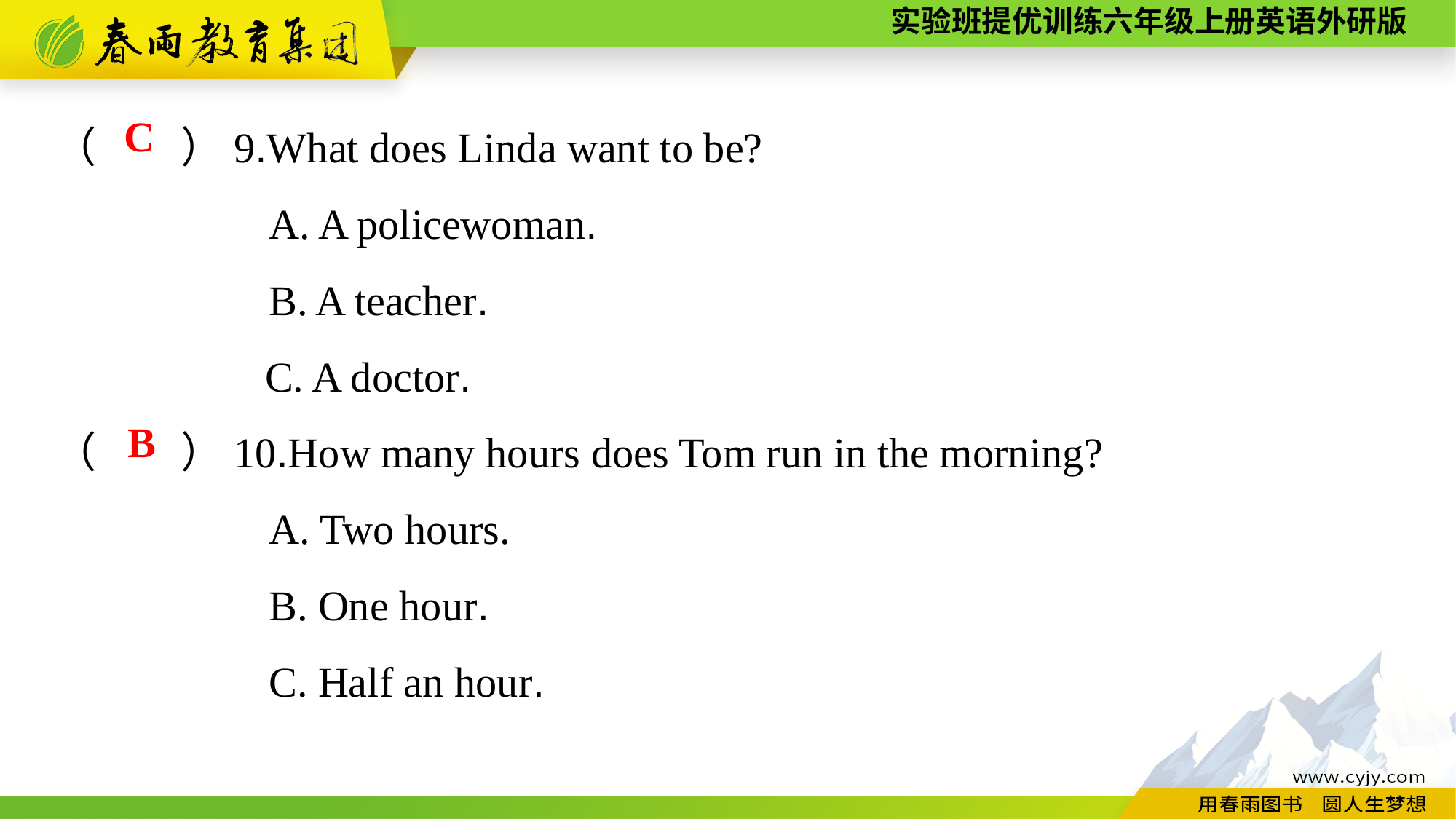

（　　）9.What does Linda want to be?
A. A policewoman.
B. A teacher.
                    C. A doctor.
（　　）10.How many hours does Tom run in the morning?
A. Two hours.
B. One hour.
C. Half an hour.
C
B